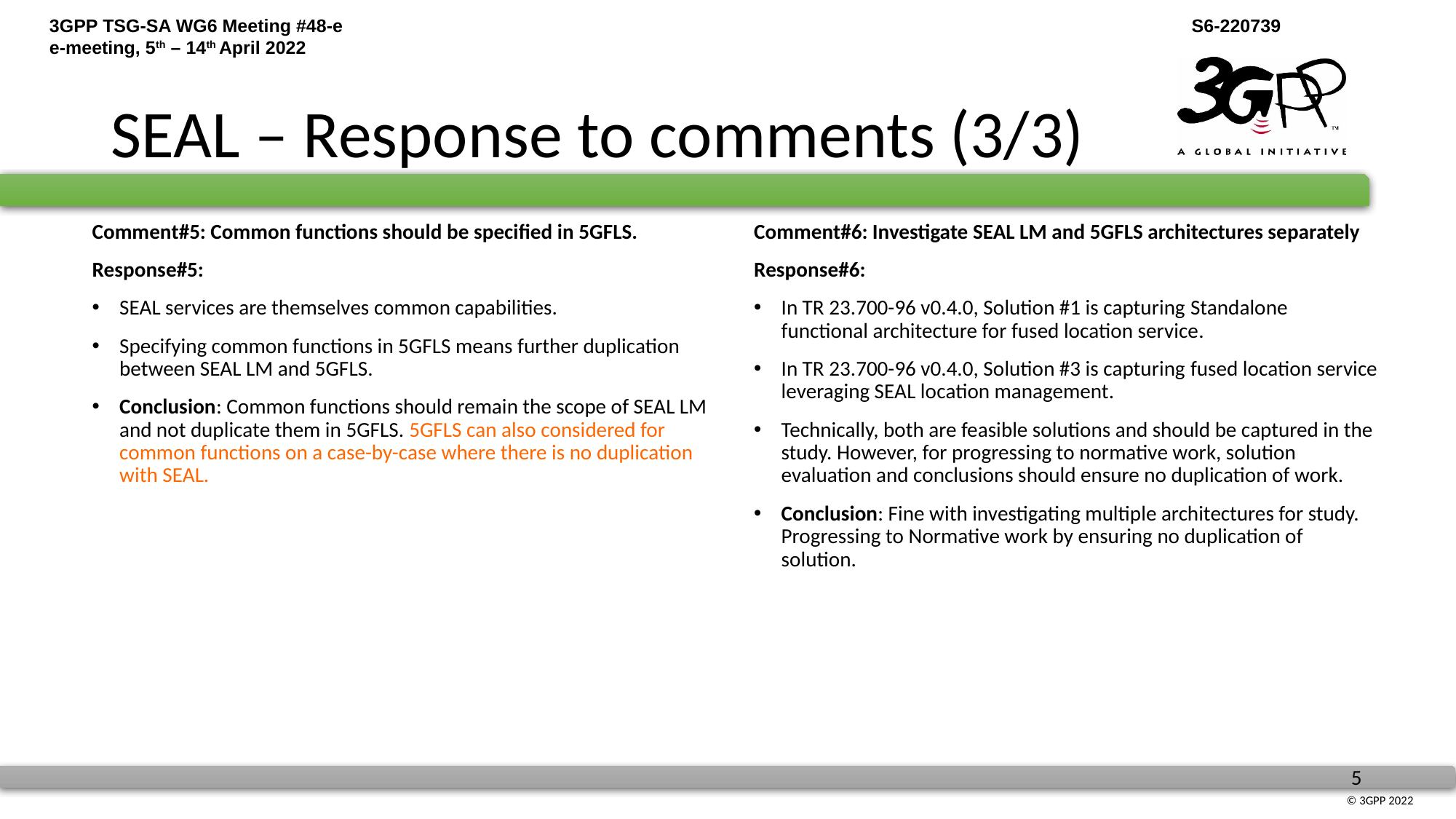

# SEAL – Response to comments (3/3)
Comment#5: Common functions should be specified in 5GFLS.
Response#5:
SEAL services are themselves common capabilities.
Specifying common functions in 5GFLS means further duplication between SEAL LM and 5GFLS.
Conclusion: Common functions should remain the scope of SEAL LM and not duplicate them in 5GFLS. 5GFLS can also considered for common functions on a case-by-case where there is no duplication with SEAL.
Comment#6: Investigate SEAL LM and 5GFLS architectures separately
Response#6:
In TR 23.700-96 v0.4.0, Solution #1 is capturing Standalone functional architecture for fused location service.
In TR 23.700-96 v0.4.0, Solution #3 is capturing fused location service leveraging SEAL location management.
Technically, both are feasible solutions and should be captured in the study. However, for progressing to normative work, solution evaluation and conclusions should ensure no duplication of work.
Conclusion: Fine with investigating multiple architectures for study.  Progressing to Normative work by ensuring no duplication of solution.